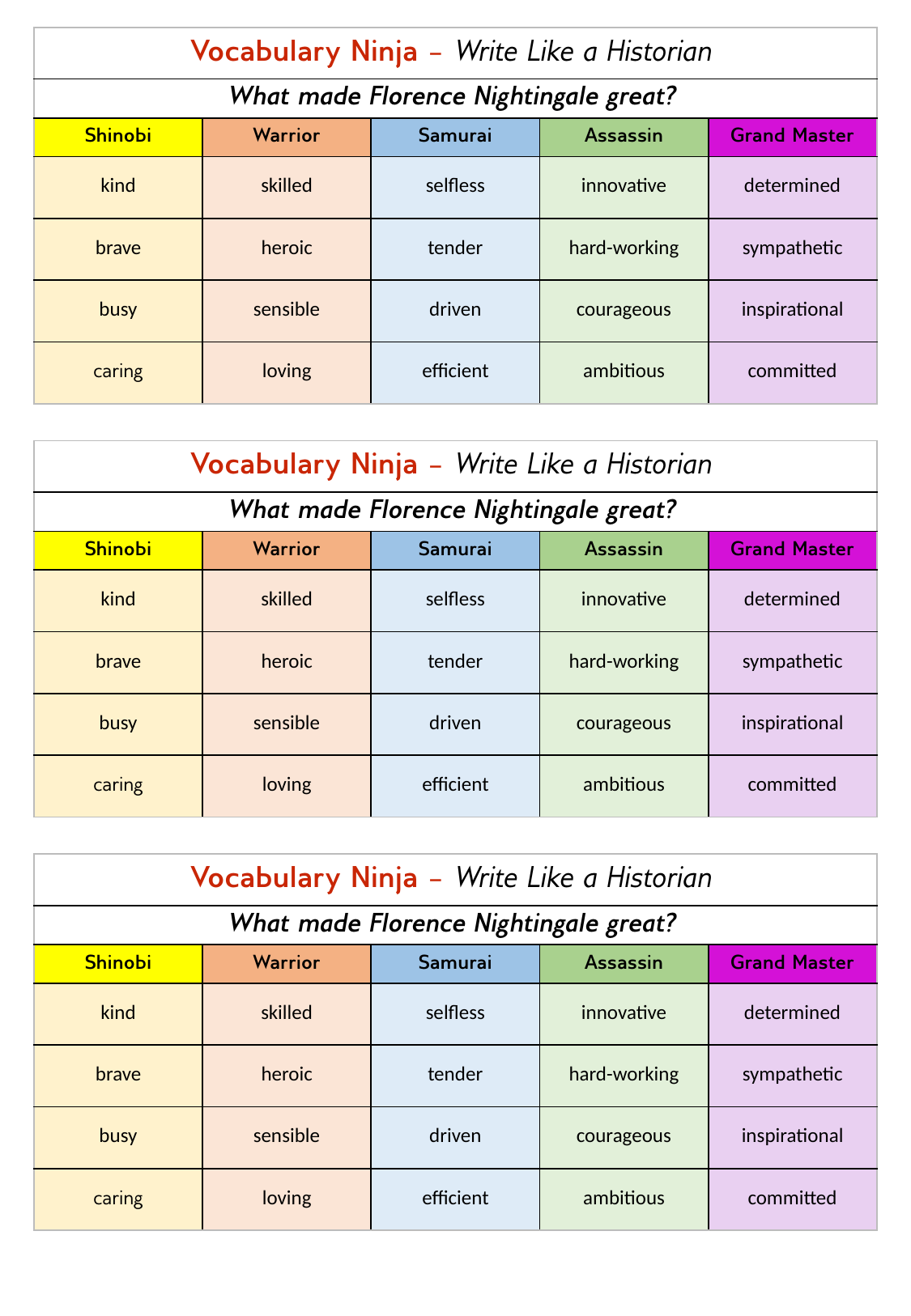

| Vocabulary Ninja – Write Like a Historian |  |  |  |  |
| --- | --- | --- | --- | --- |
| What made Florence Nightingale great? |  |  |  |  |
| Shinobi | Warrior | Samurai | Assassin | Grand Master |
| kind | skilled | selfless | innovative | determined |
| brave | heroic | tender | hard-working | sympathetic |
| busy | sensible | driven | courageous | inspirational |
| caring | loving | efficient | ambitious | committed |
| Vocabulary Ninja – Write Like a Historian |  |  |  |  |
| --- | --- | --- | --- | --- |
| What made Florence Nightingale great? |  |  |  |  |
| Shinobi | Warrior | Samurai | Assassin | Grand Master |
| kind | skilled | selfless | innovative | determined |
| brave | heroic | tender | hard-working | sympathetic |
| busy | sensible | driven | courageous | inspirational |
| caring | loving | efficient | ambitious | committed |
| Vocabulary Ninja – Write Like a Historian |  |  |  |  |
| --- | --- | --- | --- | --- |
| What made Florence Nightingale great? |  |  |  |  |
| Shinobi | Warrior | Samurai | Assassin | Grand Master |
| kind | skilled | selfless | innovative | determined |
| brave | heroic | tender | hard-working | sympathetic |
| busy | sensible | driven | courageous | inspirational |
| caring | loving | efficient | ambitious | committed |